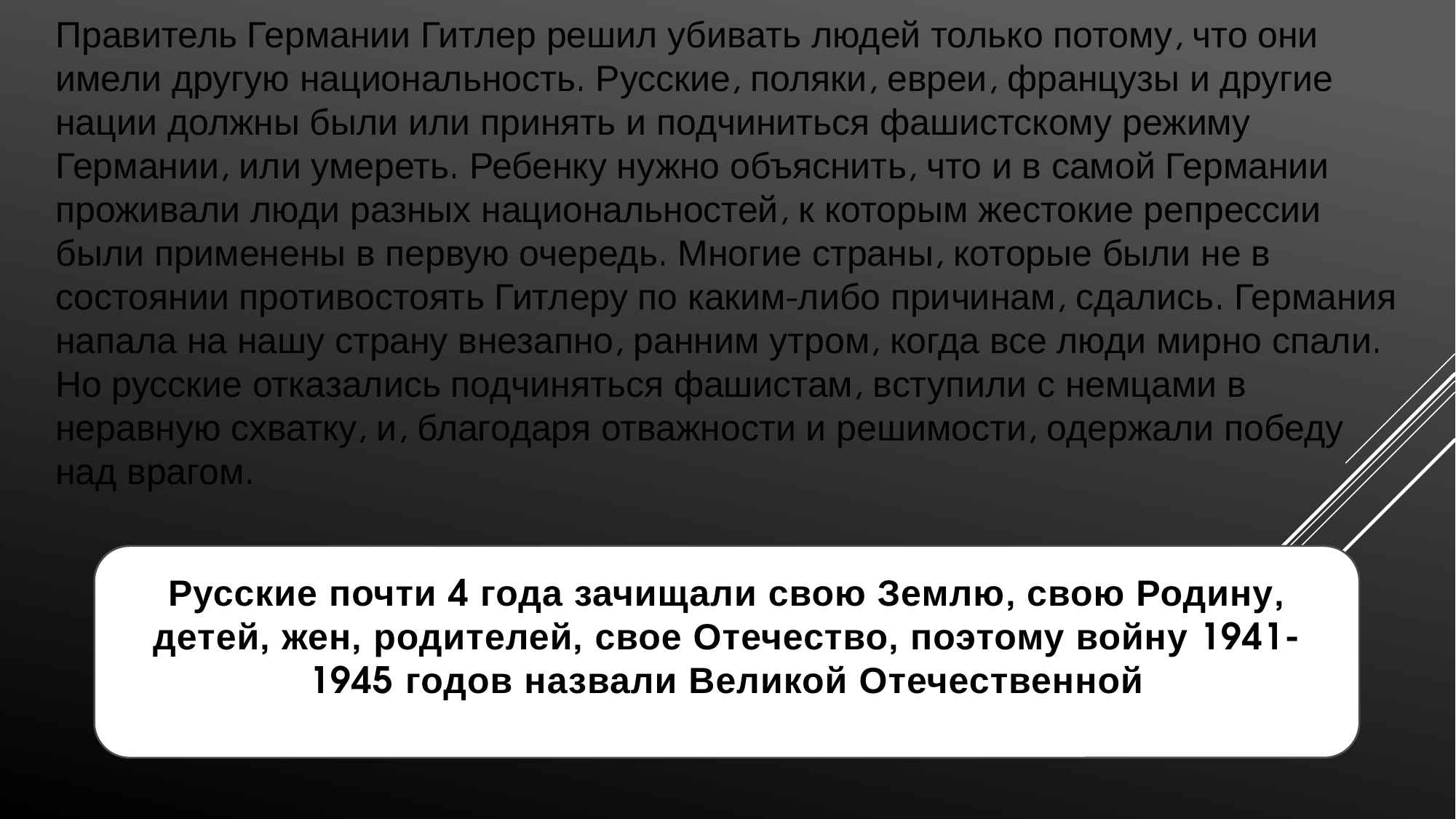

Правитель Германии Гитлер решил убивать людей только потому, что они имели другую национальность. Русские, поляки, евреи, французы и другие нации должны были или принять и подчиниться фашистскому режиму Германии, или умереть. Ребенку нужно объяснить, что и в самой Германии проживали люди разных национальностей, к которым жестокие репрессии были применены в первую очередь. Многие страны, которые были не в состоянии противостоять Гитлеру по каким-либо причинам, сдались. Германия напала на нашу страну внезапно, ранним утром, когда все люди мирно спали. Но русские отказались подчиняться фашистам, вступили с немцами в неравную схватку, и, благодаря отважности и решимости, одержали победу над врагом.
Русские почти 4 года зачищали свою Землю, свою Родину, детей, жен, родителей, свое Отечество, поэтому войну 1941-1945 годов назвали Великой Отечественной